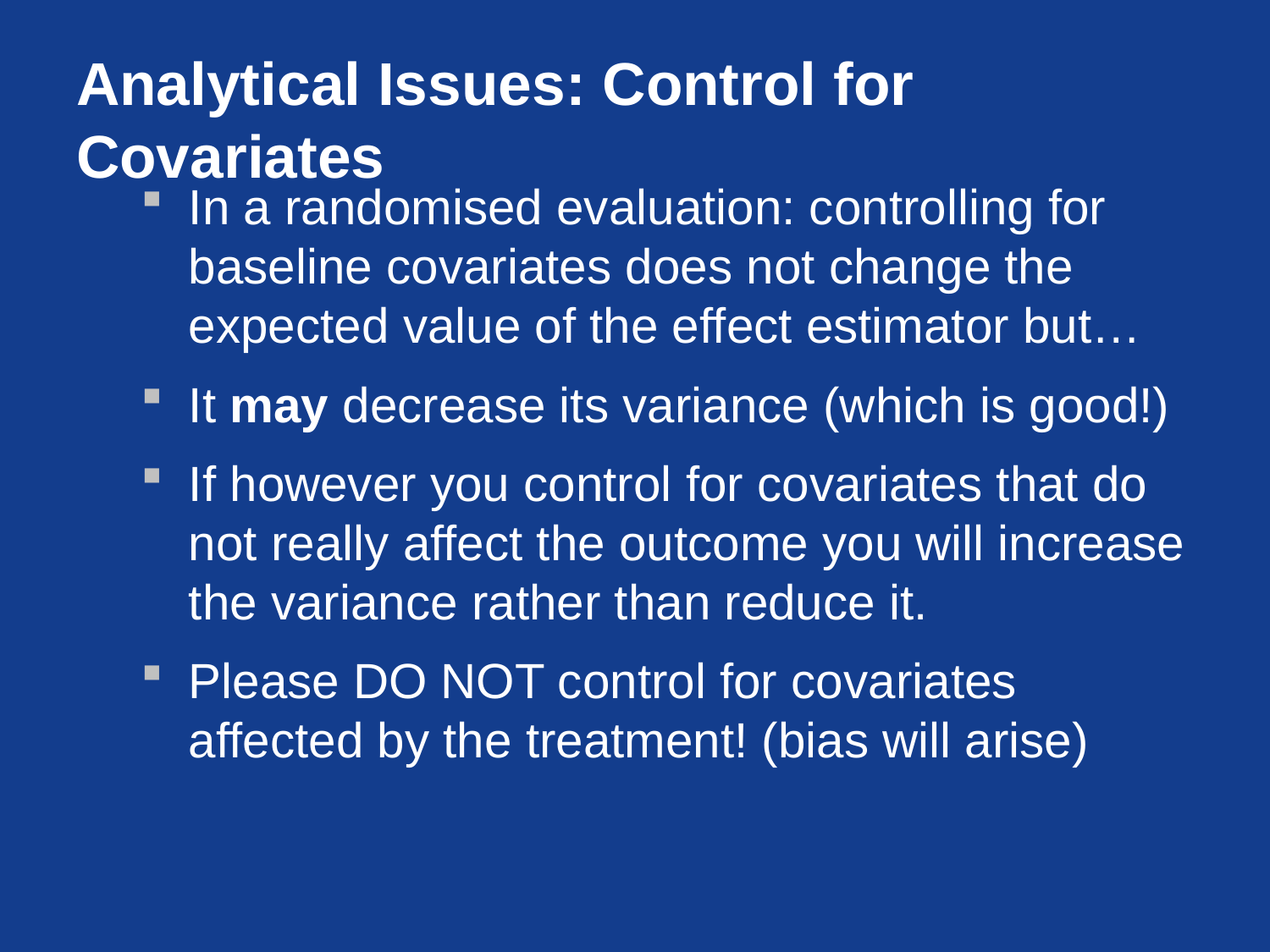

# Analytical Issues: Control for Covariates
In a randomised evaluation: controlling for baseline covariates does not change the expected value of the effect estimator but…
It may decrease its variance (which is good!)
If however you control for covariates that do not really affect the outcome you will increase the variance rather than reduce it.
Please DO NOT control for covariates affected by the treatment! (bias will arise)